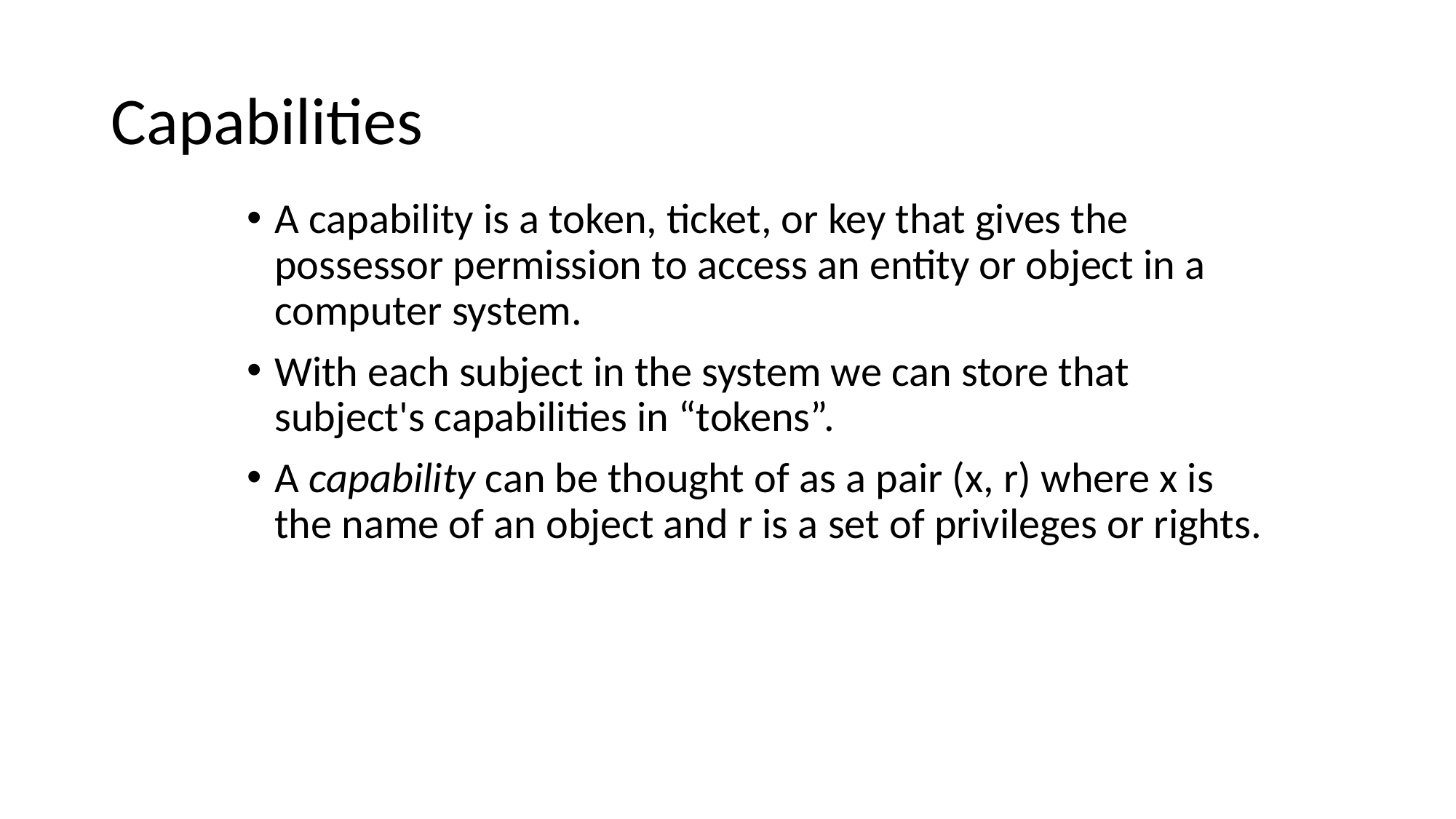

# Capabilities
A capability is a token, ticket, or key that gives the possessor permission to access an entity or object in a computer system.
With each subject in the system we can store that subject's capabilities in “tokens”.
A capability can be thought of as a pair (x, r) where x is the name of an object and r is a set of privileges or rights.